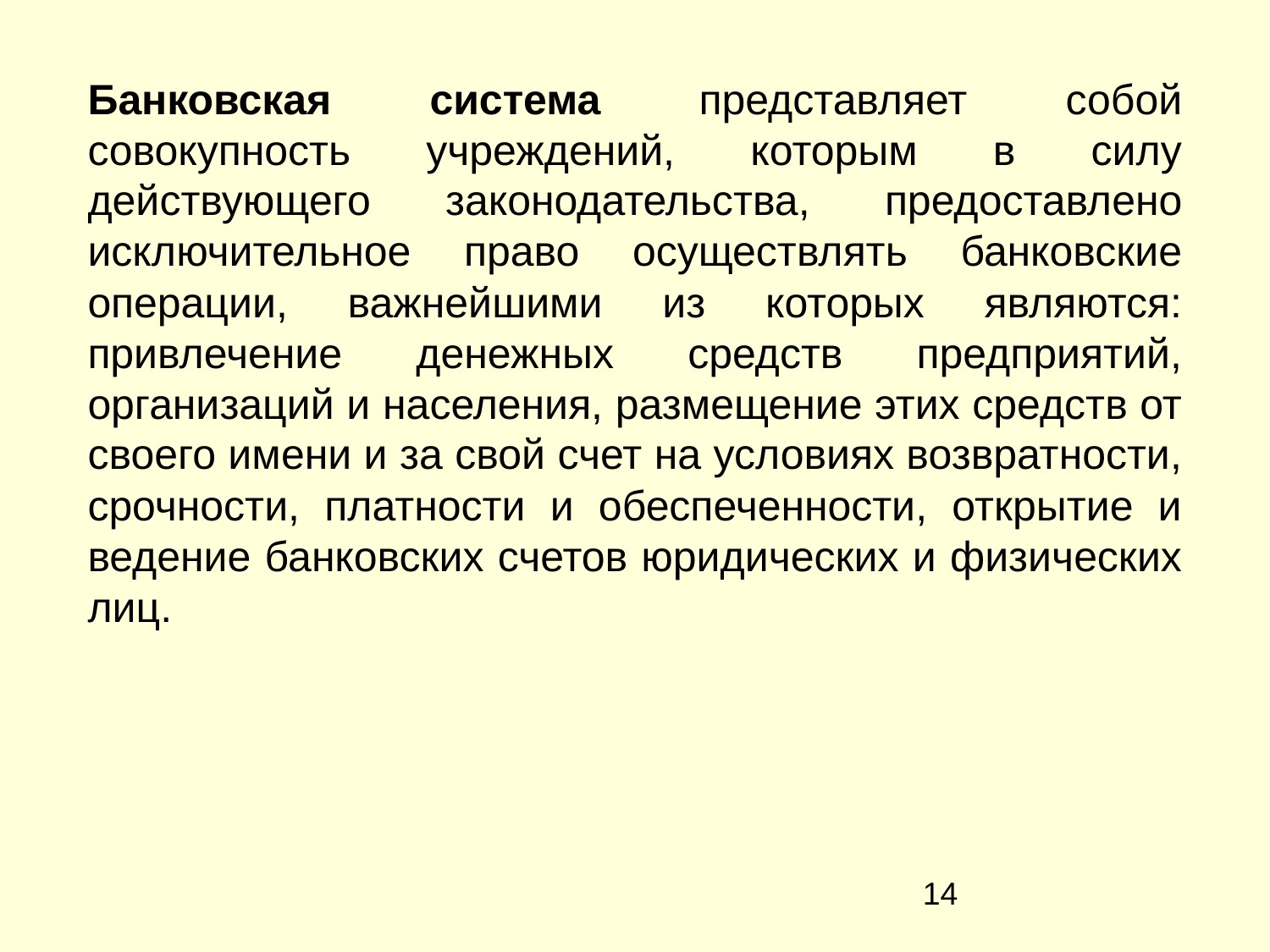

Банковская система представляет собой совокупность учреждений, которым в силу действующего законодательства, предоставлено исключительное право осуществлять банковские операции, важнейшими из которых являются: привлечение денежных средств предприятий, организаций и населения, размещение этих средств от своего имени и за свой счет на условиях возвратности, срочности, платности и обеспеченности, открытие и ведение банковских счетов юридических и физических лиц.
14